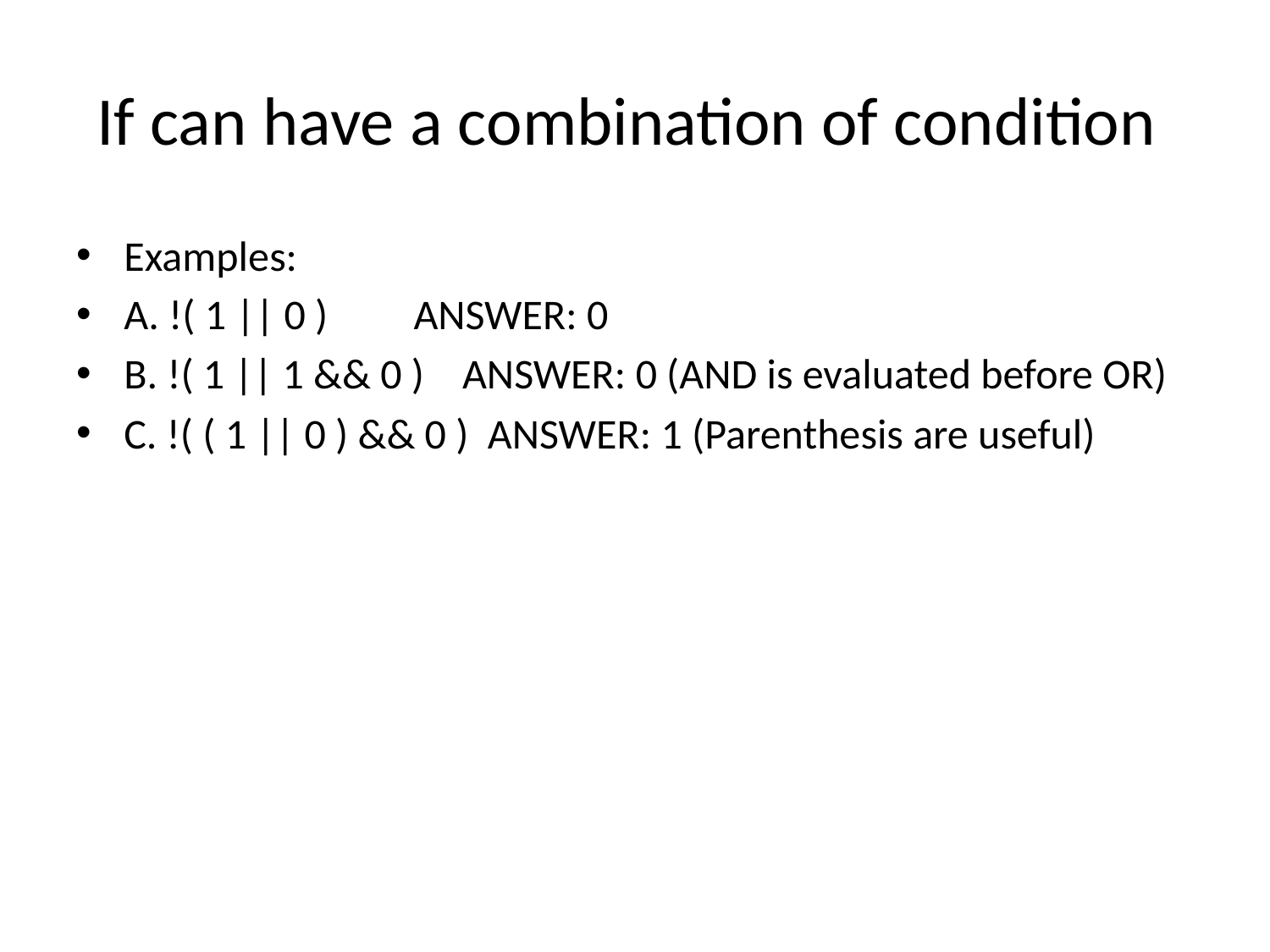

# If can have a combination of condition
Examples:
A. !( 1 || 0 )         ANSWER: 0
B. !( 1 || 1 && 0 )    ANSWER: 0 (AND is evaluated before OR)
C. !( ( 1 || 0 ) && 0 )  ANSWER: 1 (Parenthesis are useful)